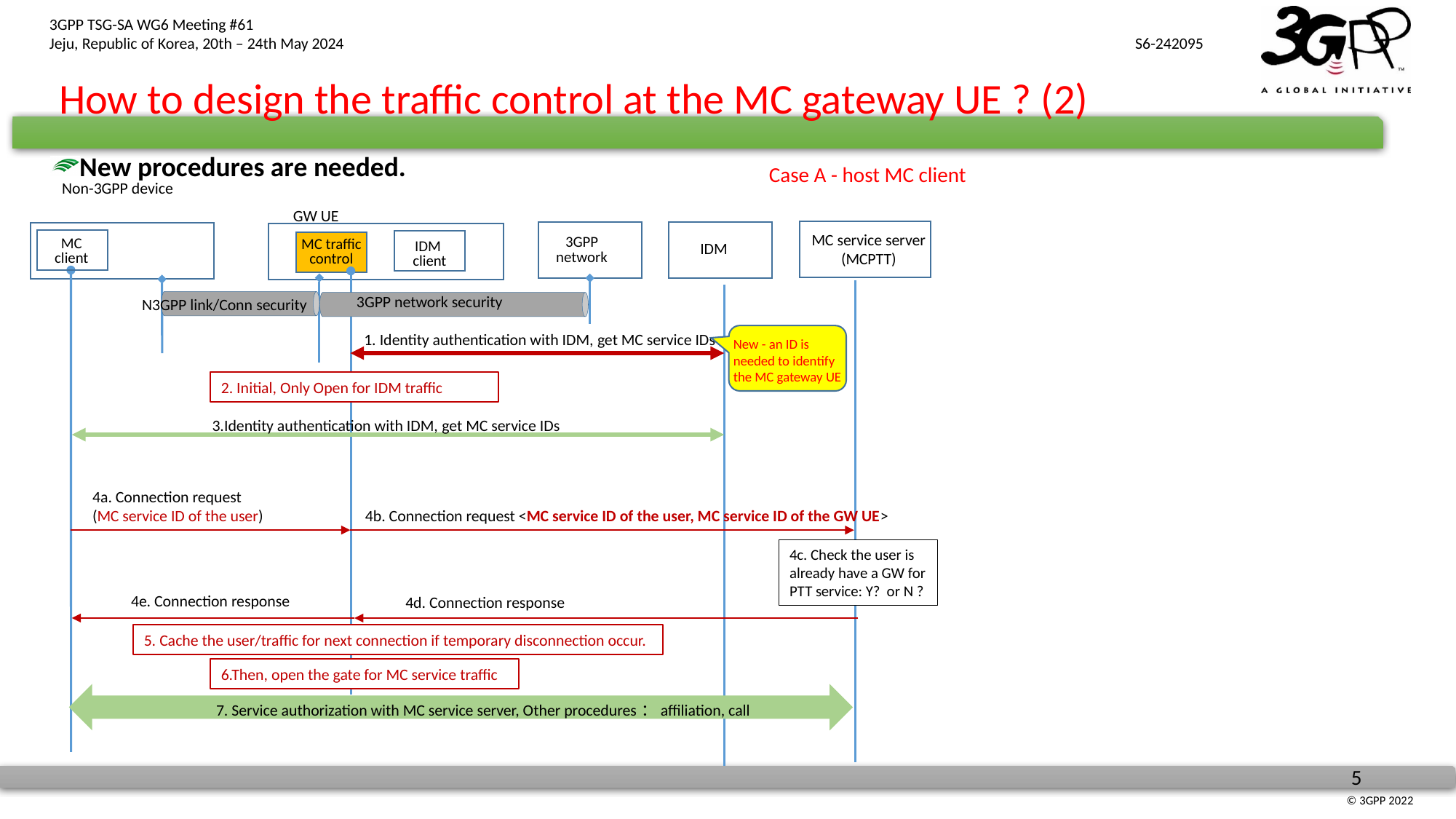

# How to design the traffic control at the MC gateway UE ? (2)
New procedures are needed.
Case A - host MC client

Non-3GPP device

GW UE

MC service server
(MCPTT)

3GPP network

MC
client
MC traffic
control

IDM
IDM
client
3GPP network security
N3GPP link/Conn security
1. Identity authentication with IDM, get MC service IDs

New - an ID is needed to identify the MC gateway UE
2. Initial, Only Open for IDM traffic
3.Identity authentication with IDM, get MC service IDs
4a. Connection request
(MC service ID of the user)
4b. Connection request <MC service ID of the user, MC service ID of the GW UE>
4c. Check the user is already have a GW for PTT service: Y?  or N ?
4e. Connection response
4d. Connection response
5. Cache the user/traffic for next connection if temporary disconnection occur.
6.Then, open the gate for MC service traffic

7. Service authorization with MC service server, Other procedures：affiliation, call